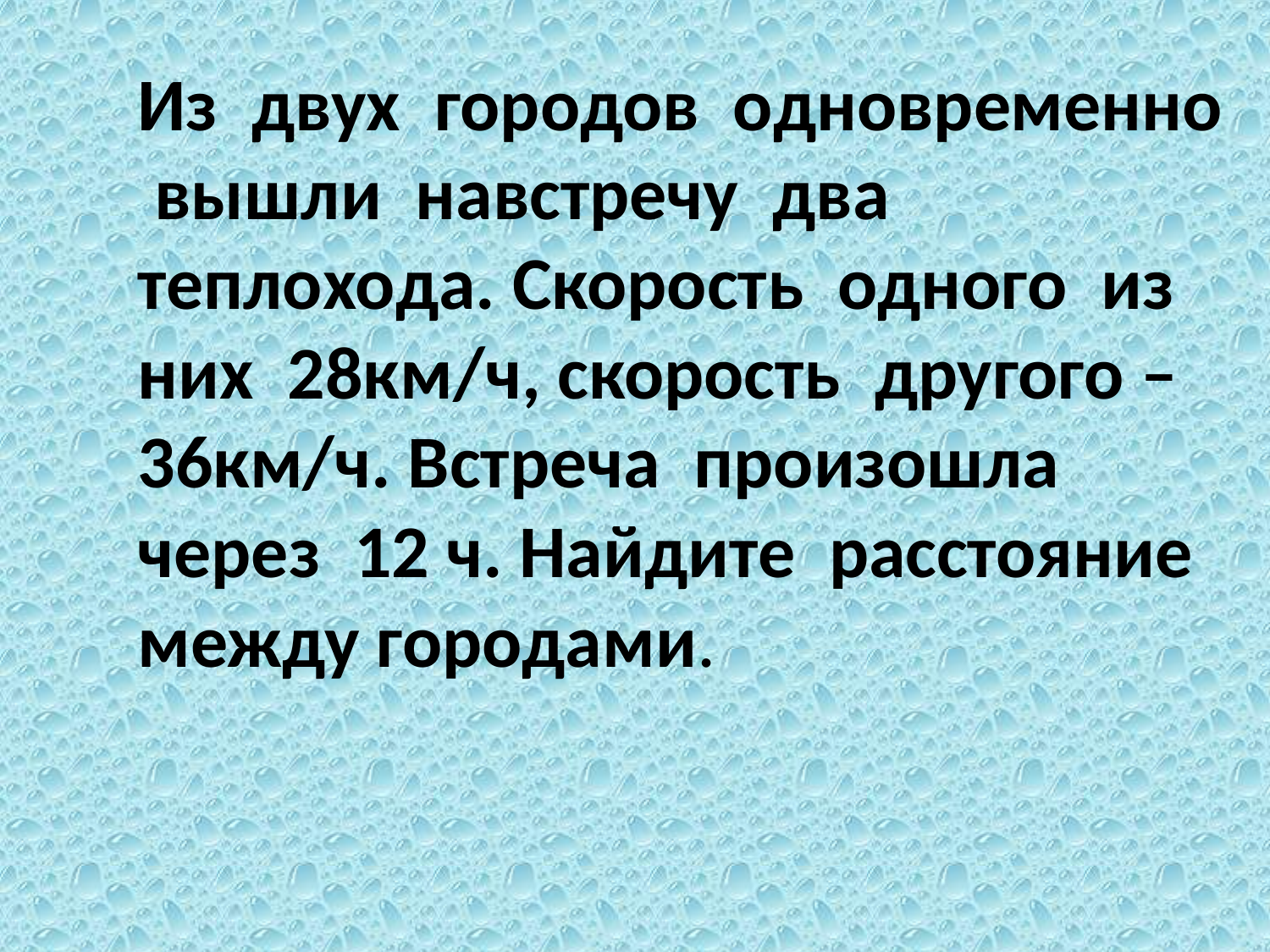

Из  двух  городов  одновременно  вышли  навстречу  два  теплохода. Скорость  одного  из  них  28км/ч, скорость  другого – 36км/ч. Встреча  произошла  через  12 ч. Найдите  расстояние  между городами.